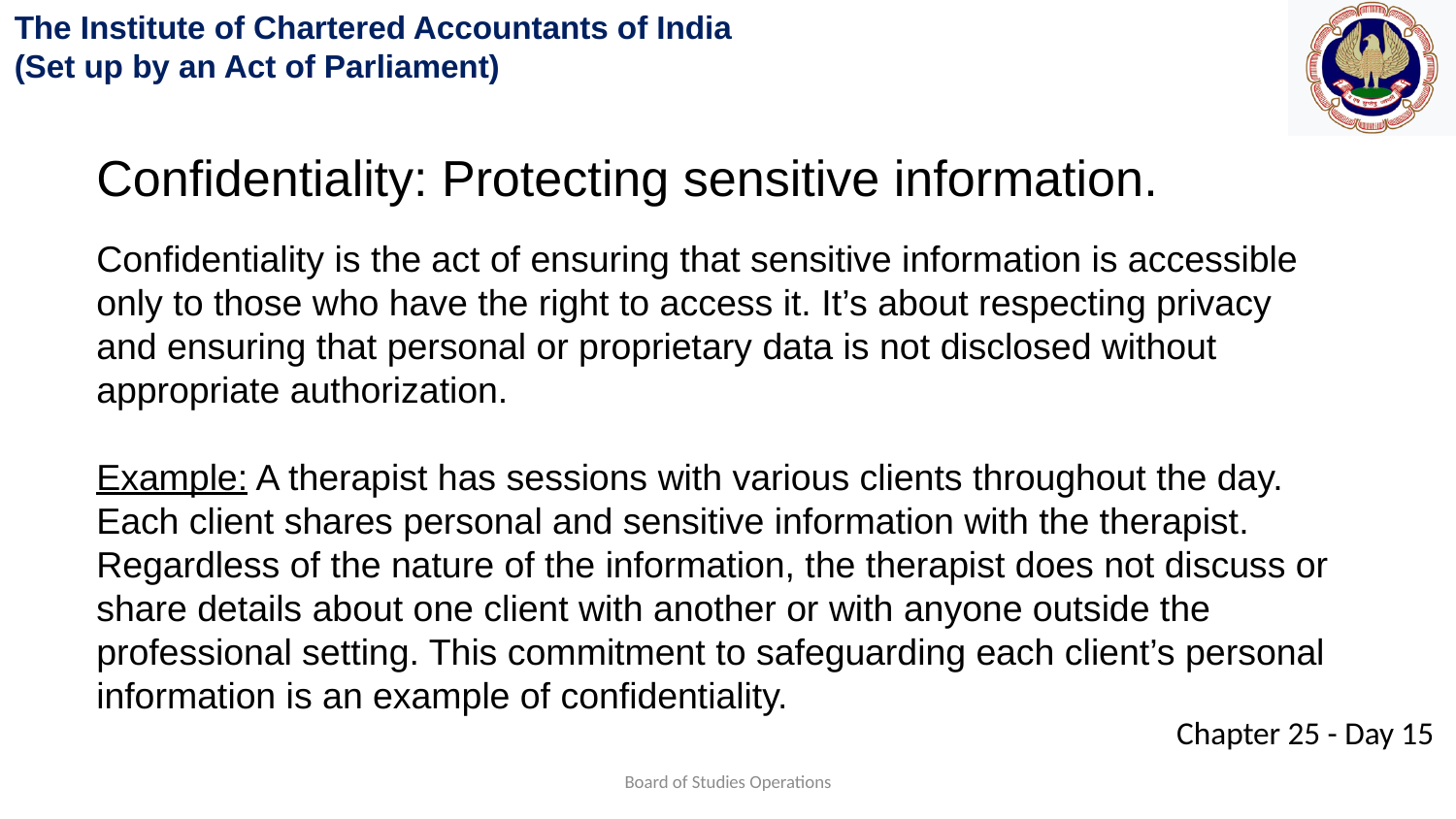

Confidentiality: Protecting sensitive information.

Confidentiality is the act of ensuring that sensitive information is accessible only to those who have the right to access it. It’s about respecting privacy and ensuring that personal or proprietary data is not disclosed without appropriate authorization.

Example: A therapist has sessions with various clients throughout the day. Each client shares personal and sensitive information with the therapist. Regardless of the nature of the information, the therapist does not discuss or share details about one client with another or with anyone outside the professional setting. This commitment to safeguarding each client’s personal information is an example of confidentiality.
Board of Studies Operations